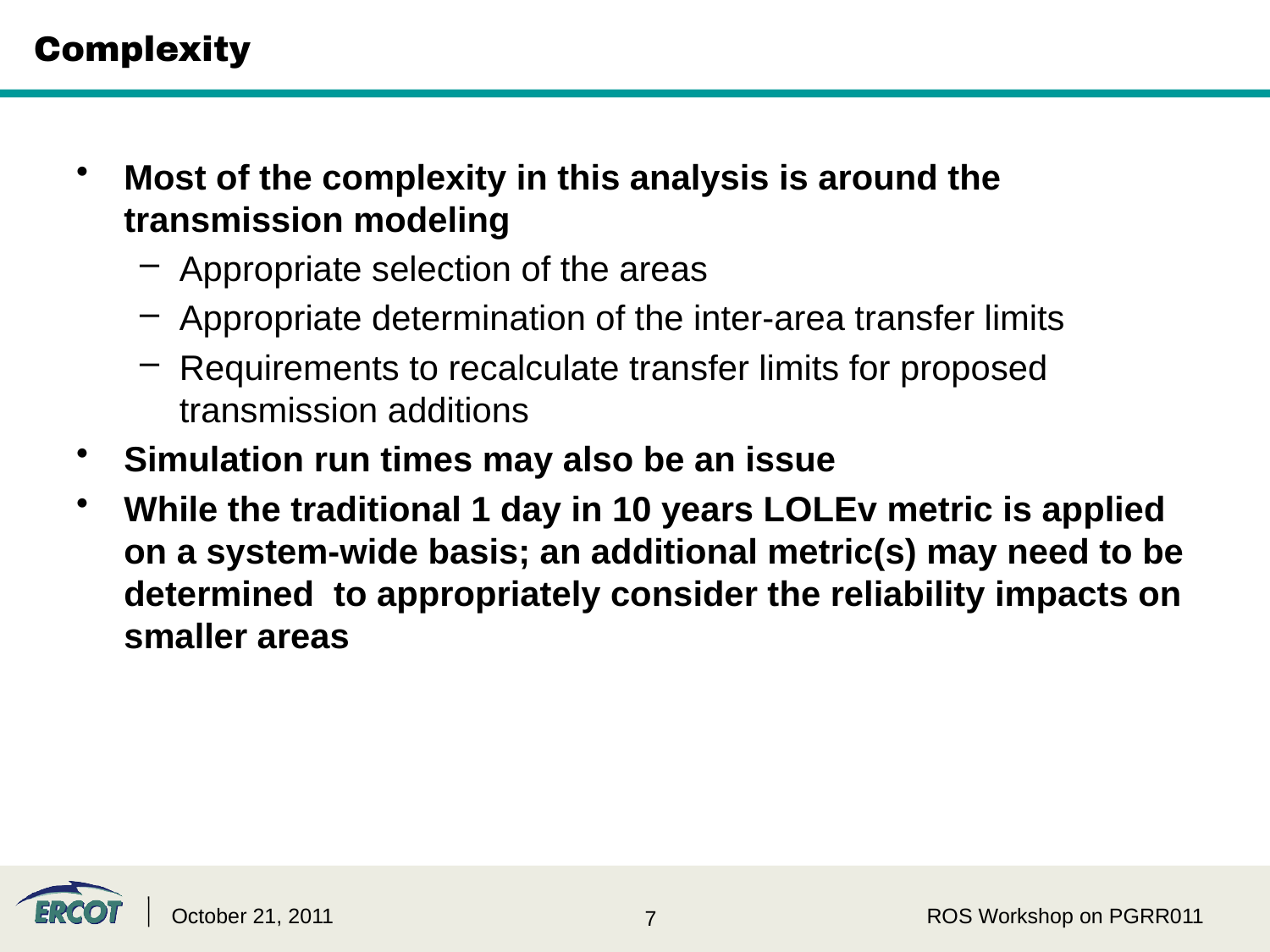

# Complexity
Most of the complexity in this analysis is around the transmission modeling
Appropriate selection of the areas
Appropriate determination of the inter-area transfer limits
Requirements to recalculate transfer limits for proposed transmission additions
Simulation run times may also be an issue
While the traditional 1 day in 10 years LOLEv metric is applied on a system-wide basis; an additional metric(s) may need to be determined  to appropriately consider the reliability impacts on smaller areas

October 21, 2011
ROS Workshop on PGRR011